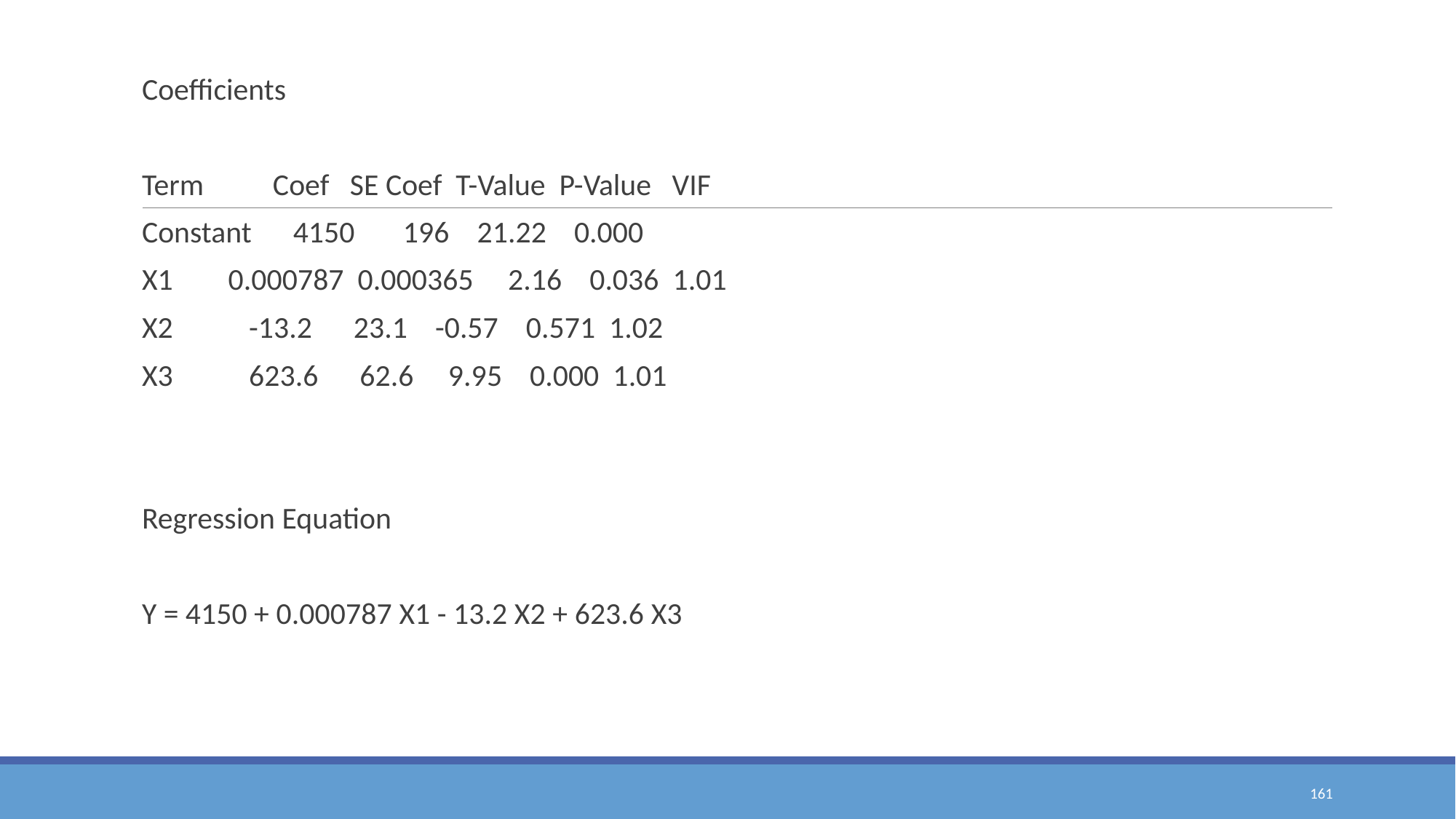

Coefficients

Term          Coef   SE Coef  T-Value  P-Value   VIF
Constant      4150       196    21.22    0.000
X1        0.000787  0.000365     2.16    0.036  1.01
X2           -13.2      23.1    -0.57    0.571  1.02
X3           623.6      62.6     9.95    0.000  1.01

Regression Equation

Y = 4150 + 0.000787 X1 - 13.2 X2 + 623.6 X3
161